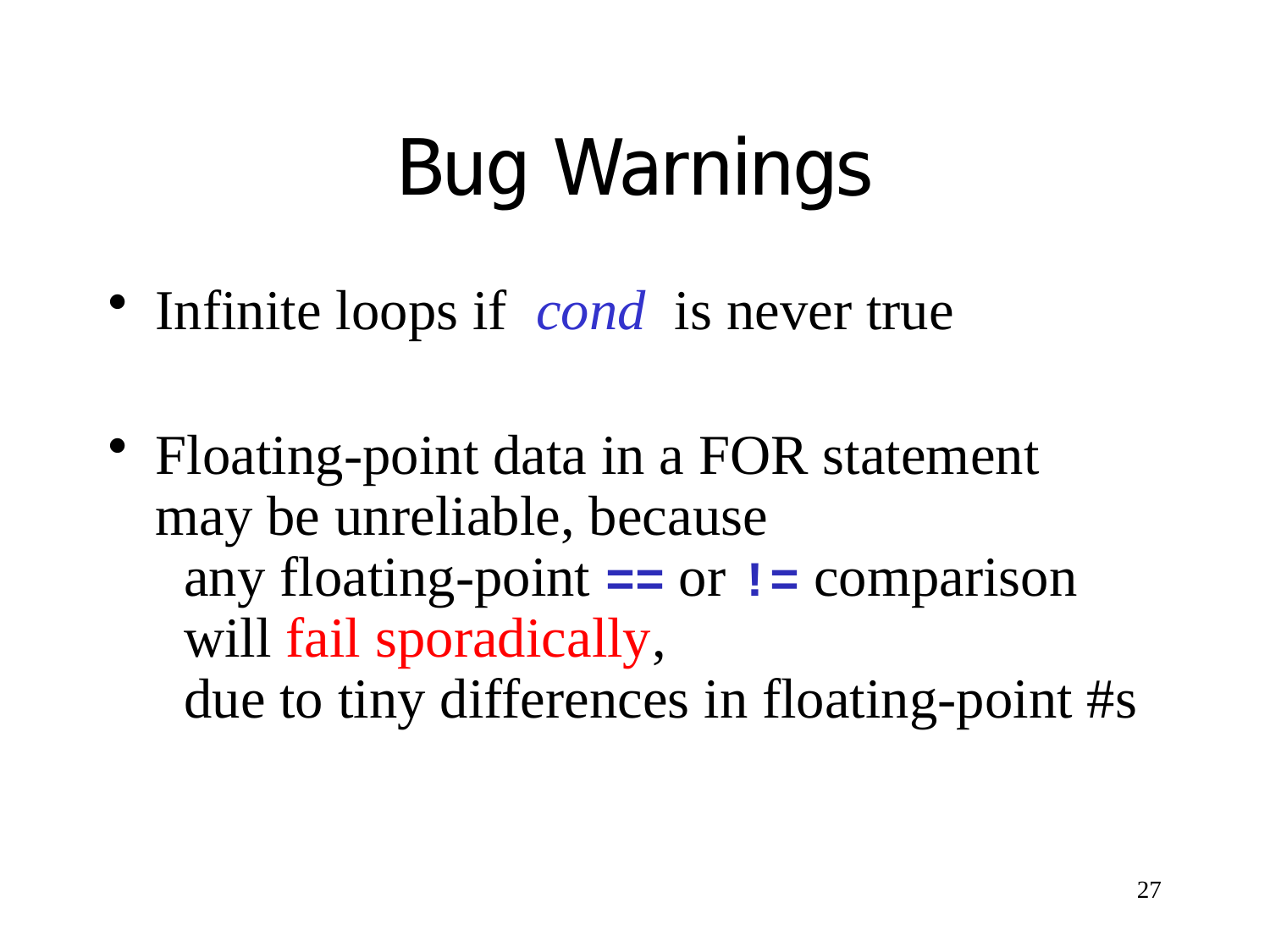

# Bug Warnings
Infinite loops if  cond  is never true

Floating-point data in a FOR statement
may be unreliable, because
  any floating-point == or != comparison
  will fail sporadically,
  due to tiny differences in floating-point #s
27